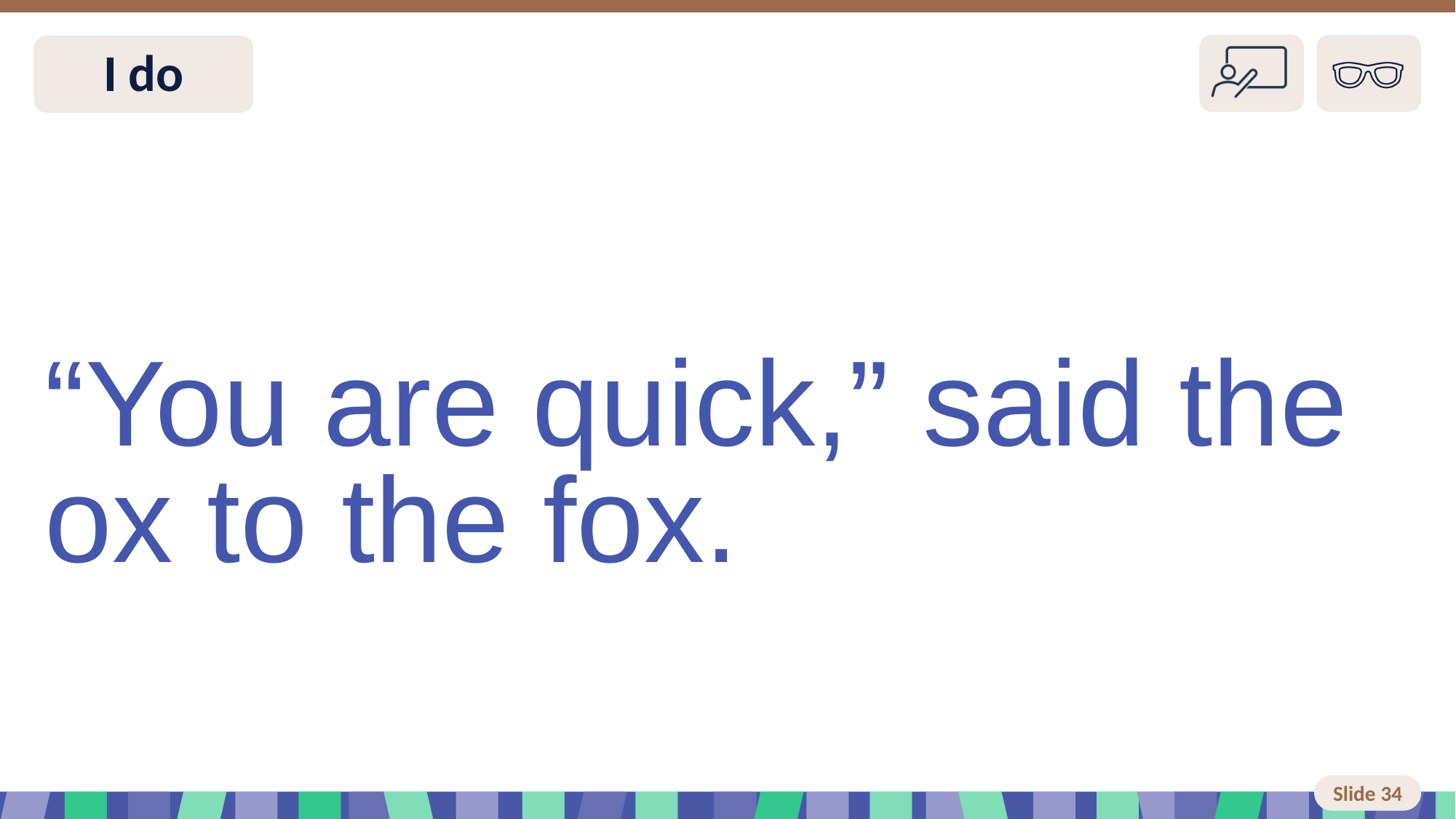

# Slide 34 I do
“You are quick,” said the ox to the fox.